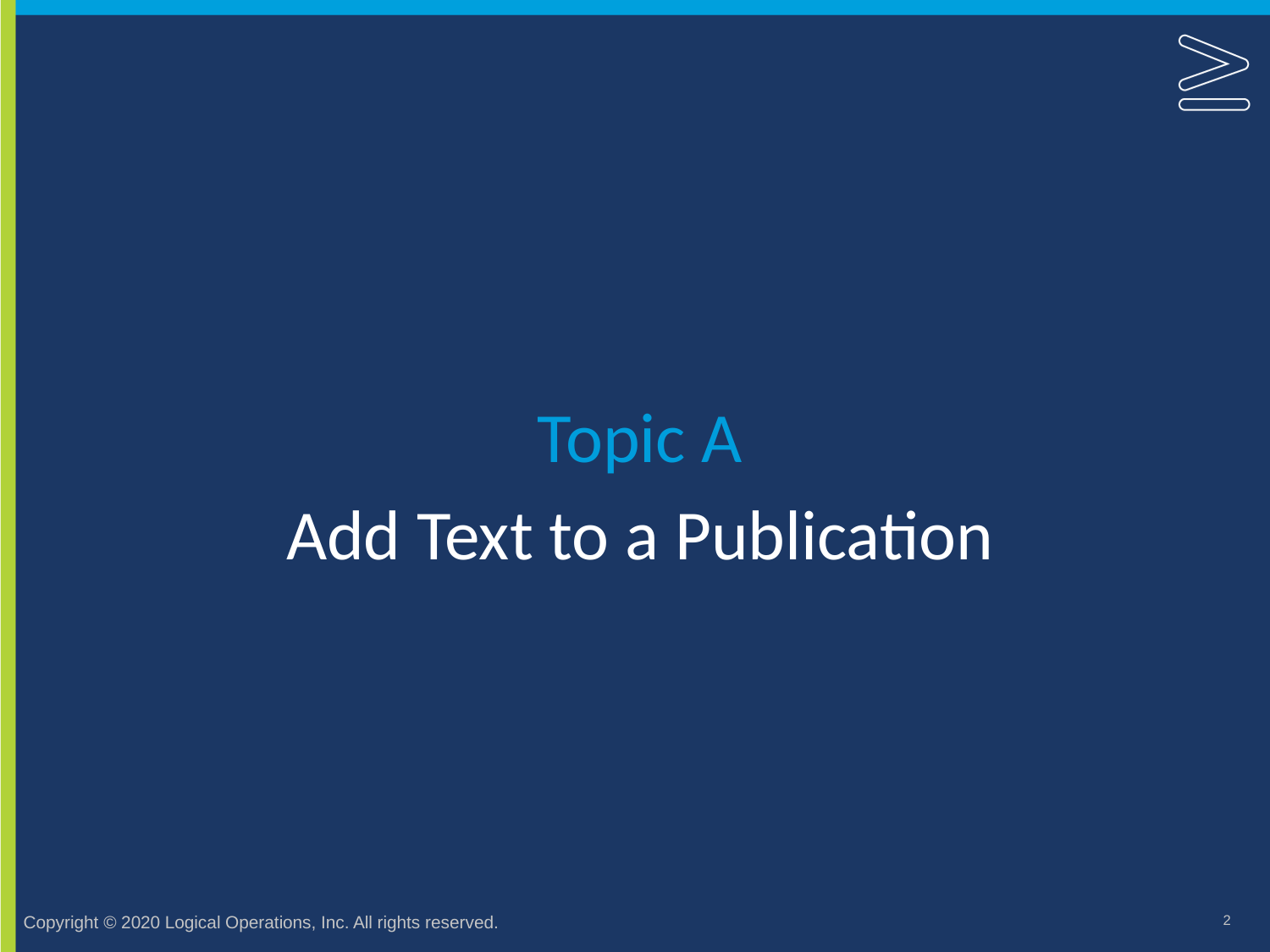

Topic A
# Add Text to a Publication
2